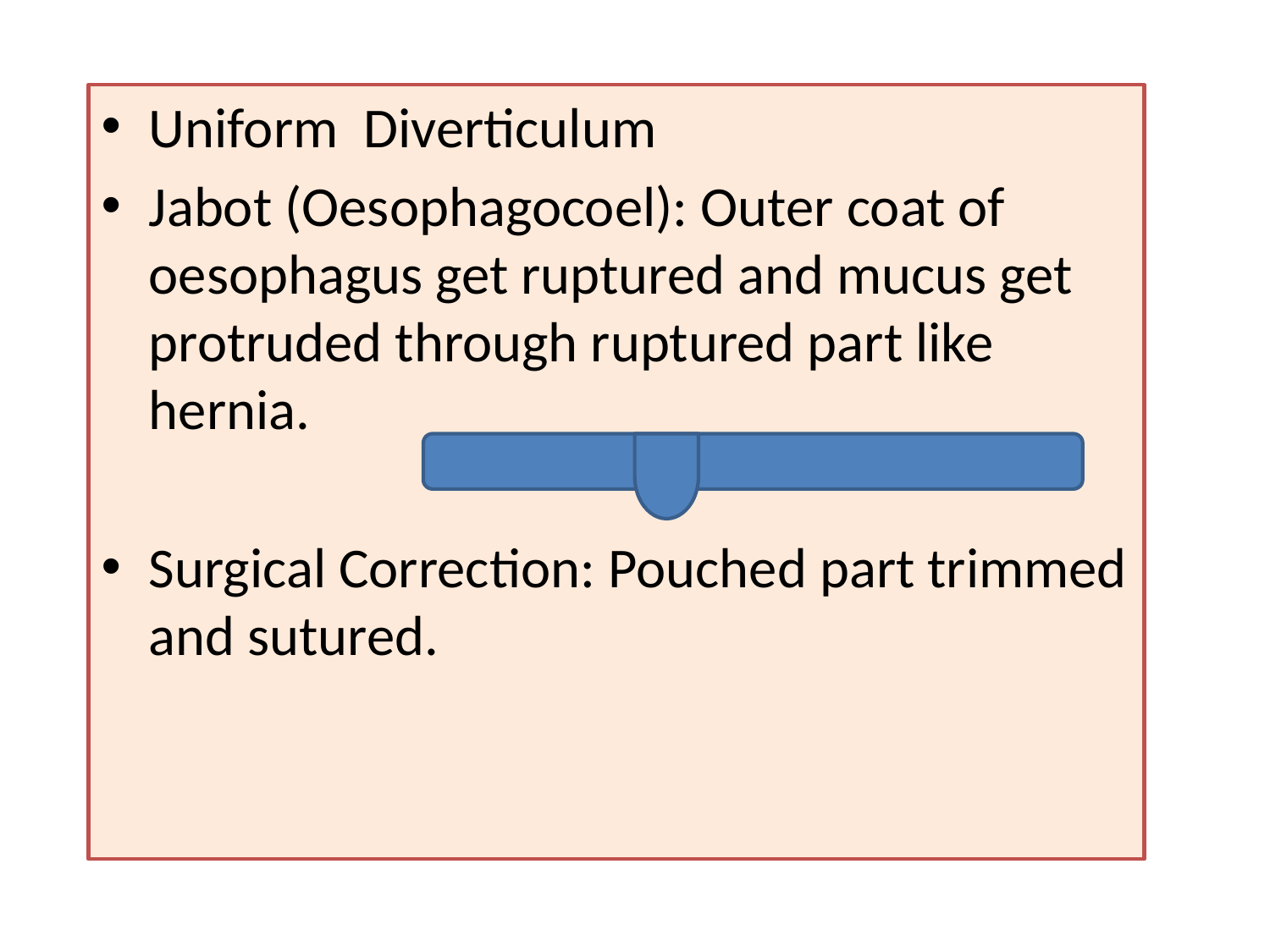

Uniform  Diverticulum
Jabot (Oesophagocoel): Outer coat of oesophagus get ruptured and mucus get protruded through ruptured part like hernia.

Surgical Correction: Pouched part trimmed and sutured.